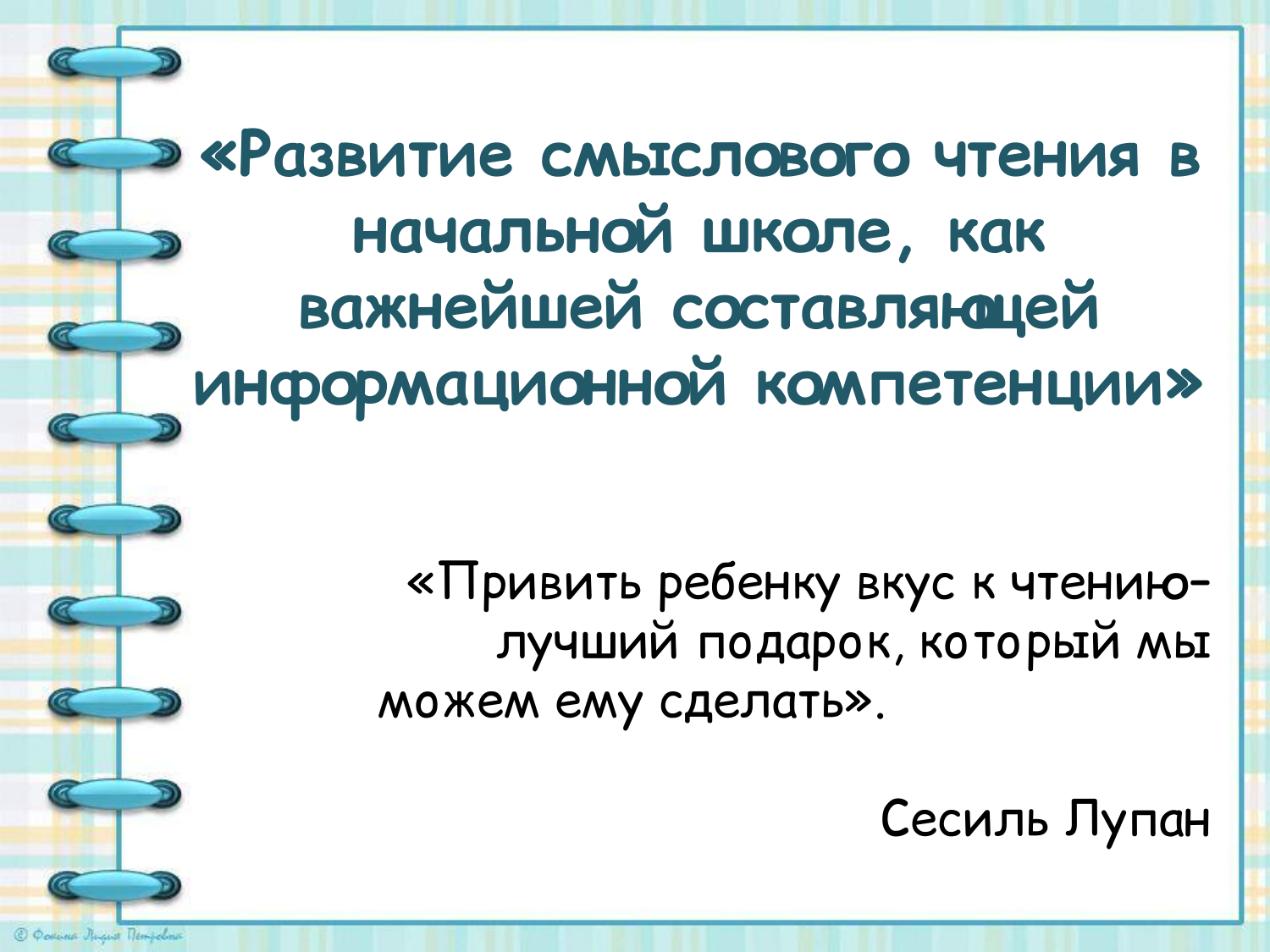

# «Развитие смыслового чтения в начальной школе, как важнейшей составляющей информационной компетенции»
«Привить ребенку вкус к чтению– лучший подарок, который мы можем ему сделать».                                                                                        Сесиль Лупан